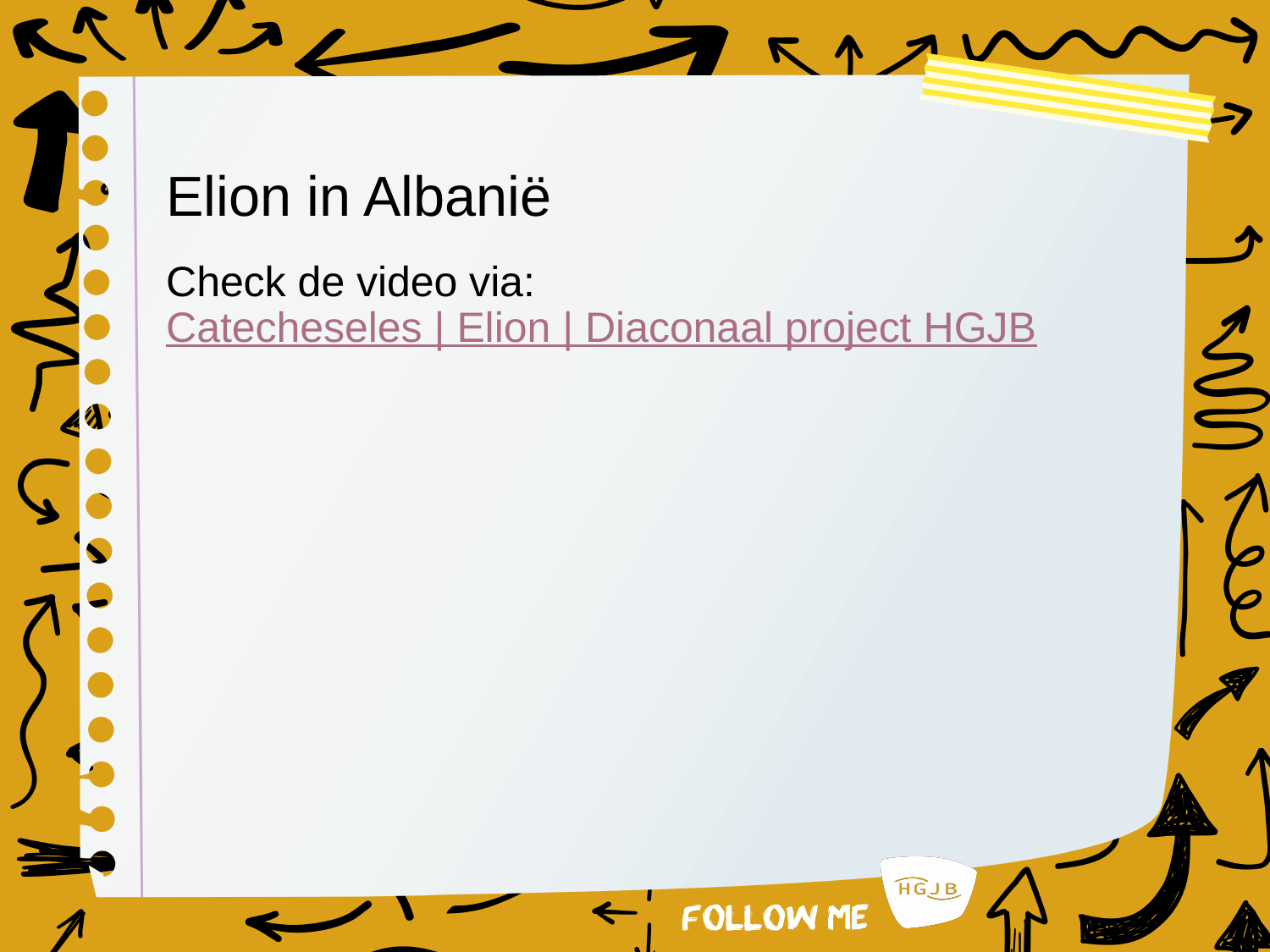

# Elion in Albanië
Check de video via: Catecheseles | Elion | Diaconaal project HGJB